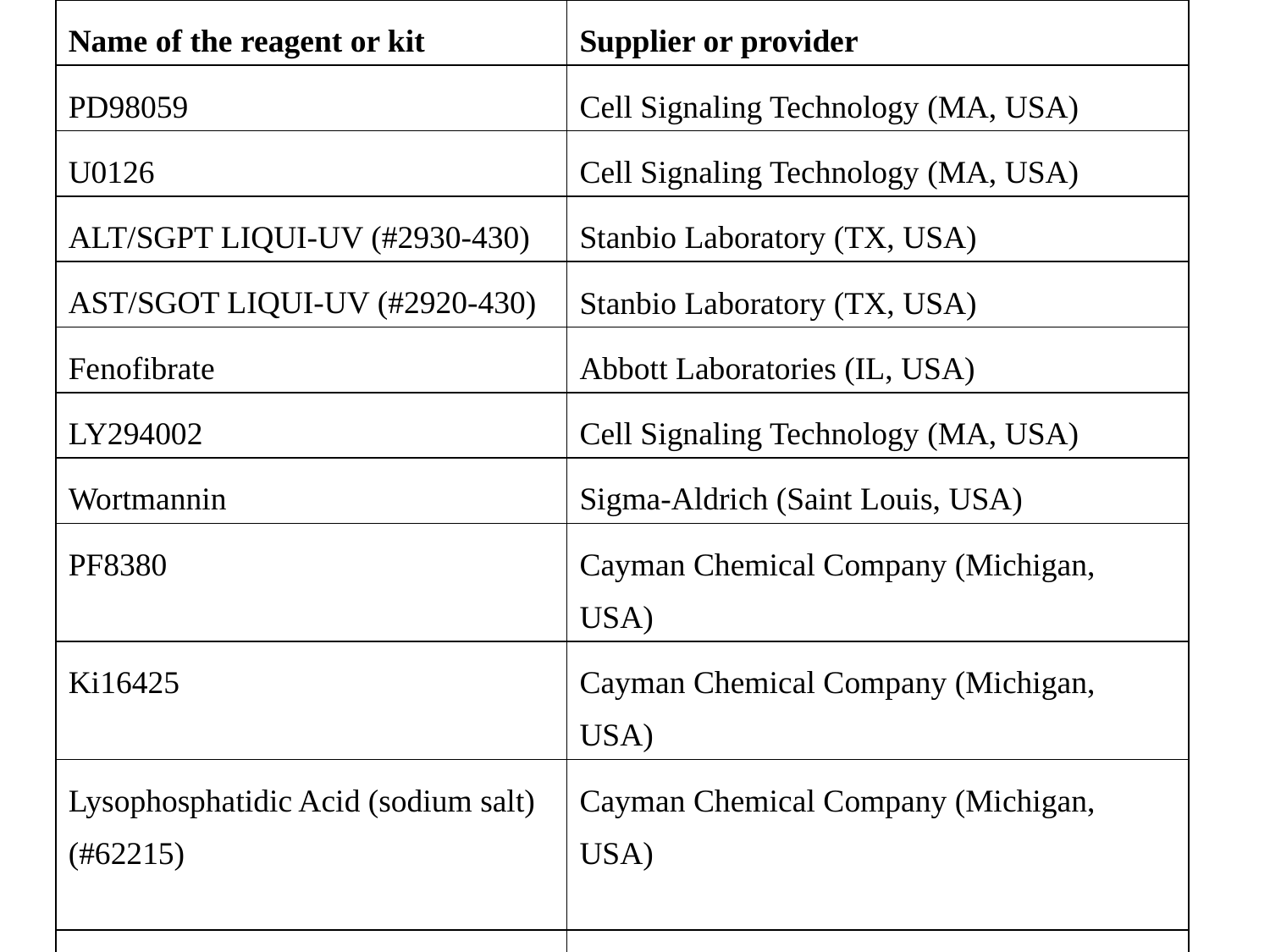

| Name of the reagent or kit | Supplier or provider |
| --- | --- |
| PD98059 | Cell Signaling Technology (MA, USA) |
| U0126 | Cell Signaling Technology (MA, USA) |
| ALT/SGPT LIQUI-UV (#2930-430) | Stanbio Laboratory (TX, USA) |
| AST/SGOT LIQUI-UV (#2920-430) | Stanbio Laboratory (TX, USA) |
| Fenofibrate | Abbott Laboratories (IL, USA) |
| LY294002 | Cell Signaling Technology (MA, USA) |
| Wortmannin | Sigma-Aldrich (Saint Louis, USA) |
| PF8380 | Cayman Chemical Company (Michigan, USA) |
| Ki16425 | Cayman Chemical Company (Michigan, USA) |
| Lysophosphatidic Acid (sodium salt) (#62215) | Cayman Chemical Company (Michigan, USA) |
| Fatty acid oxidation assay kit | BMR of University at Buffalo |
| Dual-Luciferase Reporter Assay | Promega (WI, USA) |
| LPA 17:0 | Avanti Polar Lipids (AL, USA) |
| LPA 18:1 | Avanti Polar Lipids (AL, USA) |
| LPA 18:0 | Avanti Polar Lipids (AL, USA) |
| LPA 20:4 | Avanti Polar Lipids (AL, USA) |
| LPA 16:0 | Avanti Polar Lipids (AL, USA) |
| 1-myristoyl (14:0)–LPC | Avanti Polar Lipids (AL, USA) |
| N-ethyl-N-(2-hydoroxy-3-sulfoproryl)-3-methylaniline | Sigma-Aldrich (Saint Louis, USA) |
| Choline oxidase | Sigma-Aldrich (Saint Louis, USA) |
| 4-aminoantioyrine | Sigma-Aldrich (Saint Louis, USA) |
| Red cell lysis buffer | Invitrogen (CA, USA) |
| TRIzol reagent | Invitrogen (CA, USA) |